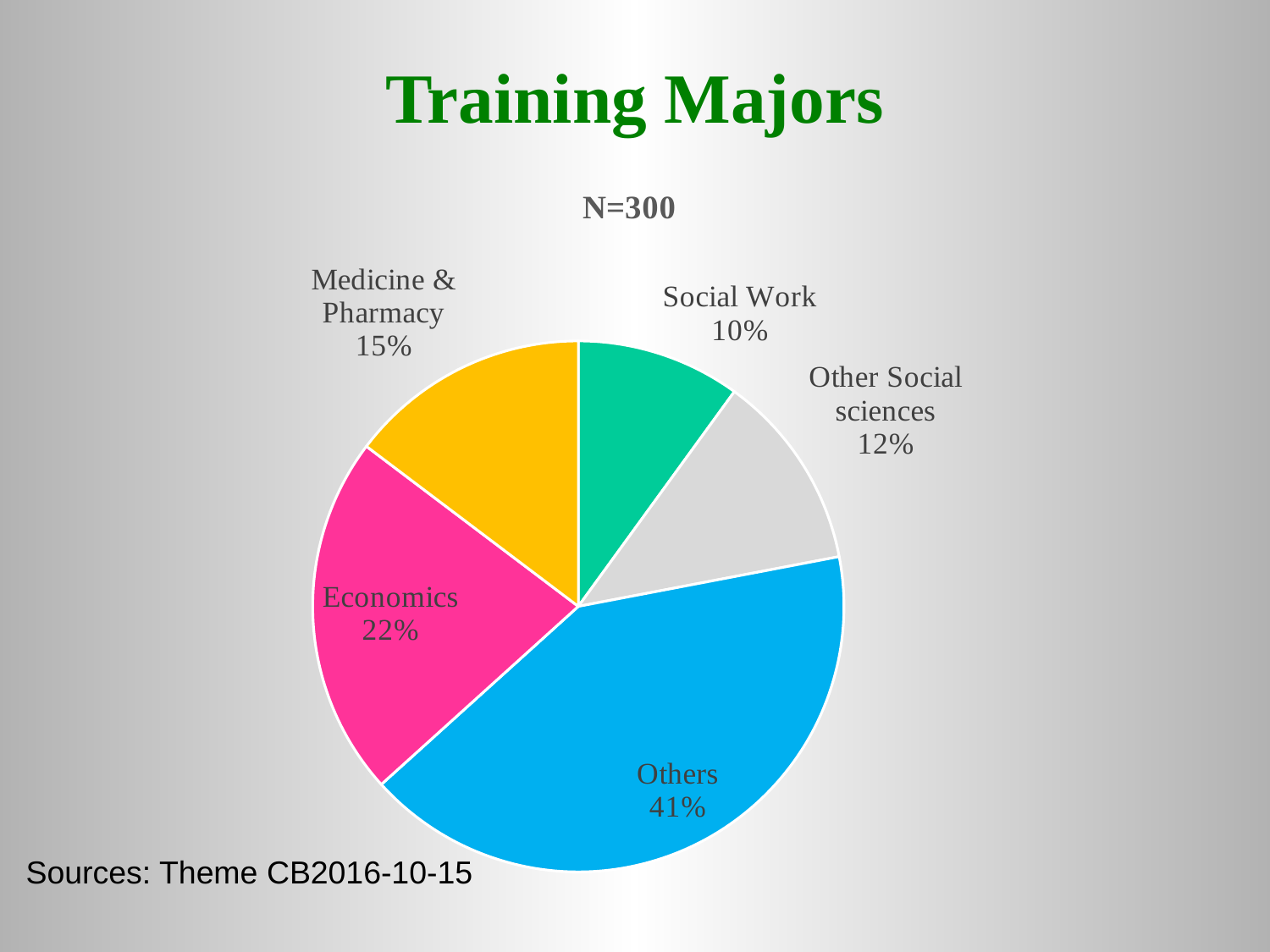

# Training Majors

### Chart: N=300

| Category | N=300 |
|---|---|
| Social Work | 10.0 |
| Other Social sciences | 12.0 |
| Others | 41.3 |
| Economics | 22.0 |
| Medicine & Pharmacy | 14.7 |
Sources: Theme CB2016-10-15